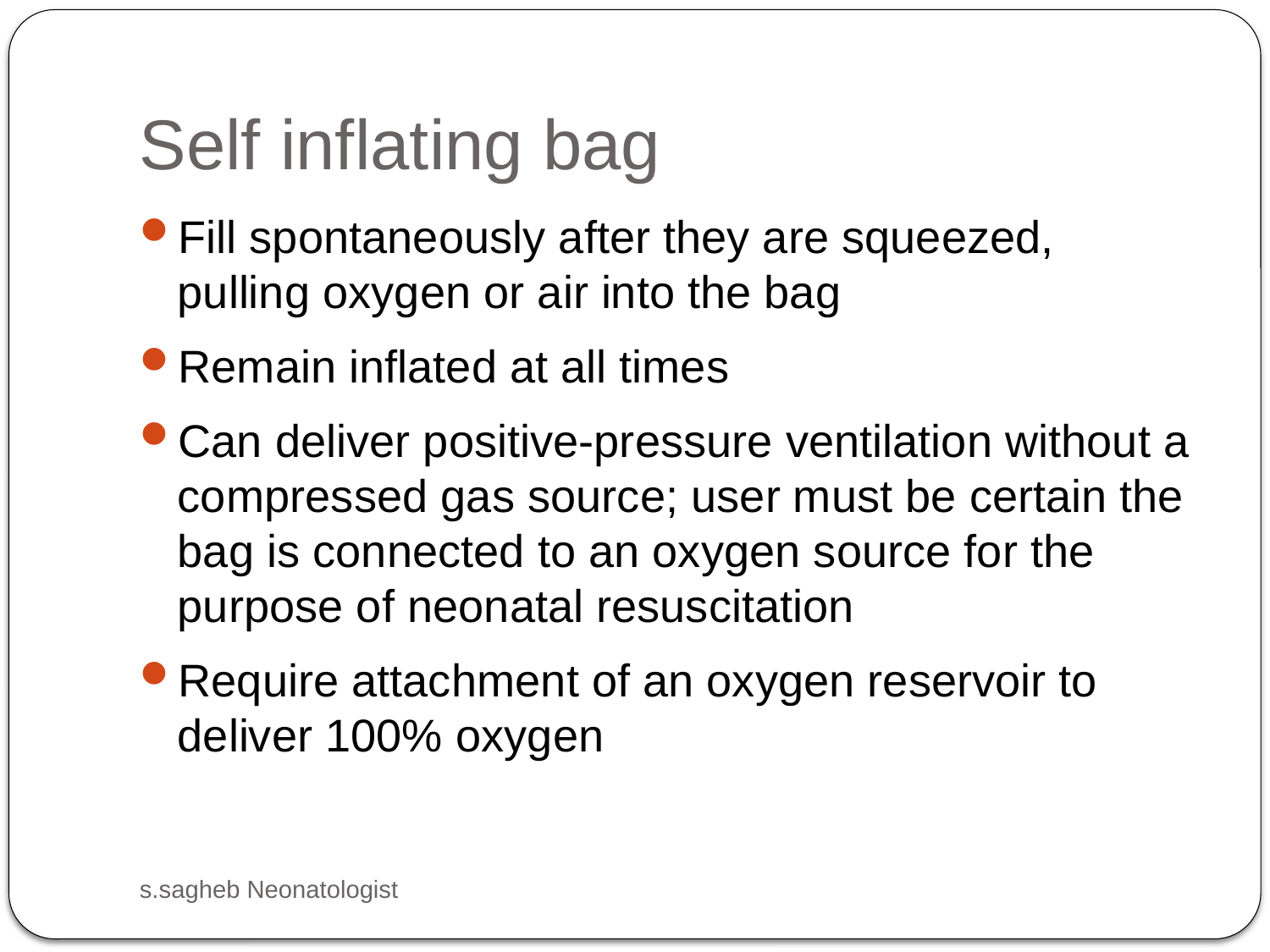

# Self inflating bag
Fill spontaneously after they are squeezed, pulling oxygen or air into the bag
Remain inflated at all times
Can deliver positive-pressure ventilation without a compressed gas source; user must be certain the bag is connected to an oxygen source for the purpose of neonatal resuscitation
Require attachment of an oxygen reservoir to deliver 100% oxygen

s.sagheb Neonatologist